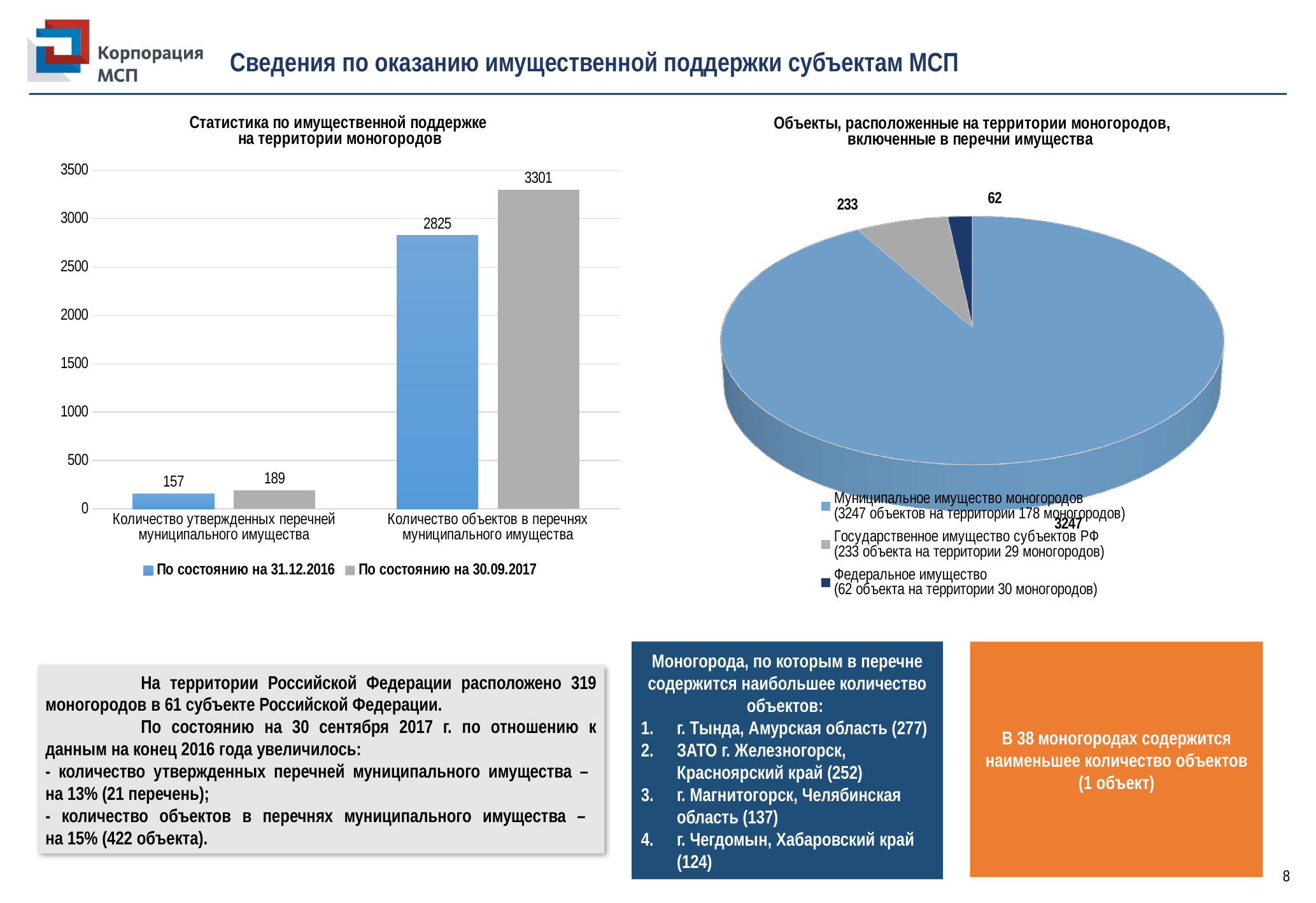

Сведения по оказанию имущественной поддержки субъектам МСП

### Chart: Статистика по имущественной поддержке
на территории моногородов

| Category | По состоянию на 31.12.2016 | По состоянию на 30.09.2017 |
|---|---|---|
| Количество утвержденных перечней муниципального имущества | 157.0 | 189.0 |
| Количество объектов в перечнях муниципального имущества | 2825.0 | 3301.0 |

[unsupported chart]

В 38 моногородах содержится наименьшее количество объектов (1 объект)
Моногорода, по которым в перечне содержится наибольшее количество объектов:
г. Тында, Амурская область (277)
ЗАТО г. Железногорск, Красноярский край (252)
г. Магнитогорск, Челябинская область (137)
г. Чегдомын, Хабаровский край (124)
	На территории Российской Федерации расположено 319 моногородов в 61 субъекте Российской Федерации.
	По состоянию на 30 сентября 2017 г. по отношению к данным на конец 2016 года увеличилось:
- количество утвержденных перечней муниципального имущества –
на 13% (21 перечень);
- количество объектов в перечнях муниципального имущества –
на 15% (422 объекта).
8